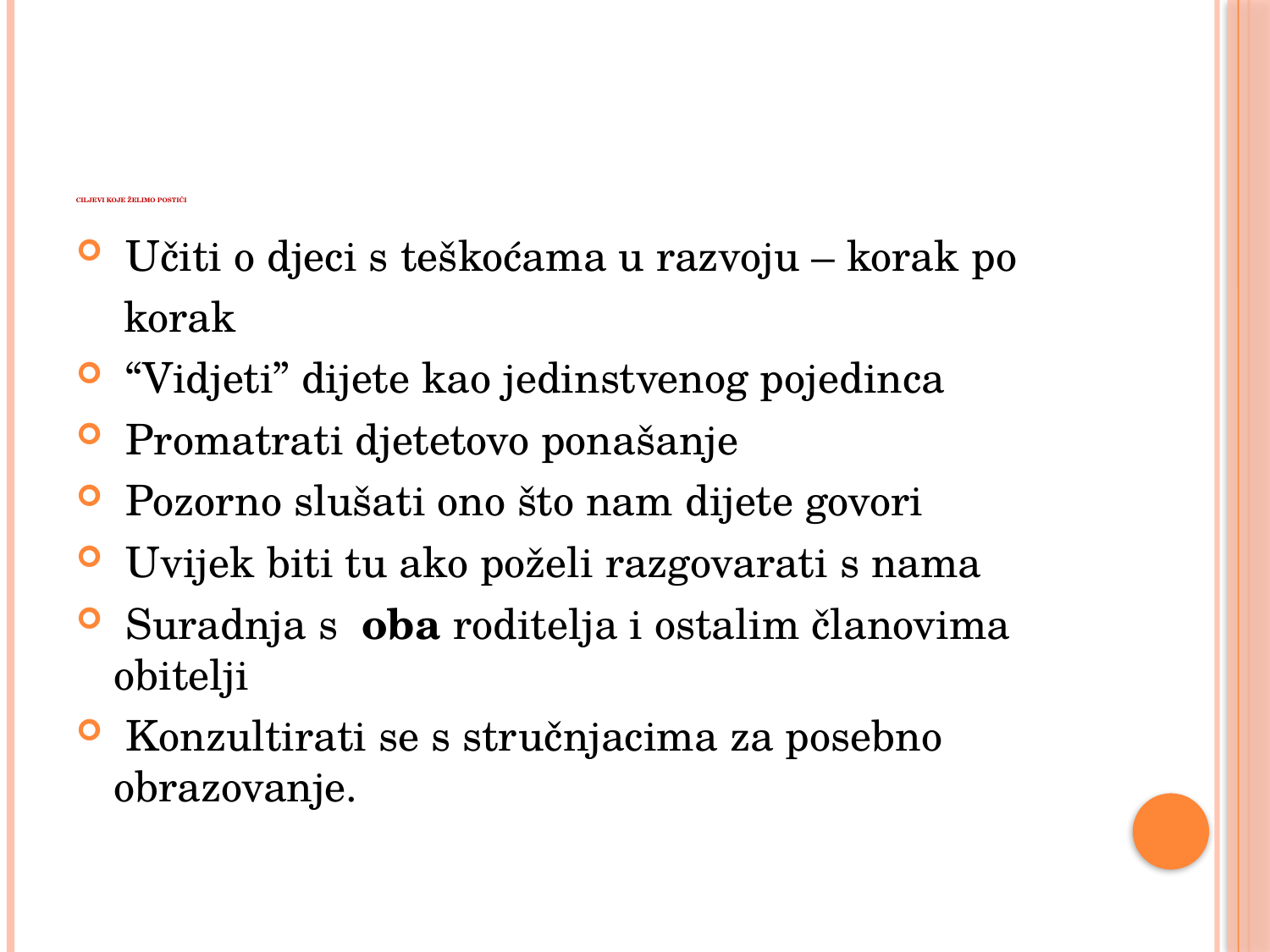

# ciljevi koje želimo postići
 Učiti o djeci s teškoćama u razvoju – korak po
    korak
 “Vidjeti” dijete kao jedinstvenog pojedinca
 Promatrati djetetovo ponašanje
 Pozorno slušati ono što nam dijete govori
 Uvijek biti tu ako poželi razgovarati s nama
 Suradnja s  oba roditelja i ostalim članovima obitelji
 Konzultirati se s stručnjacima za posebno obrazovanje.